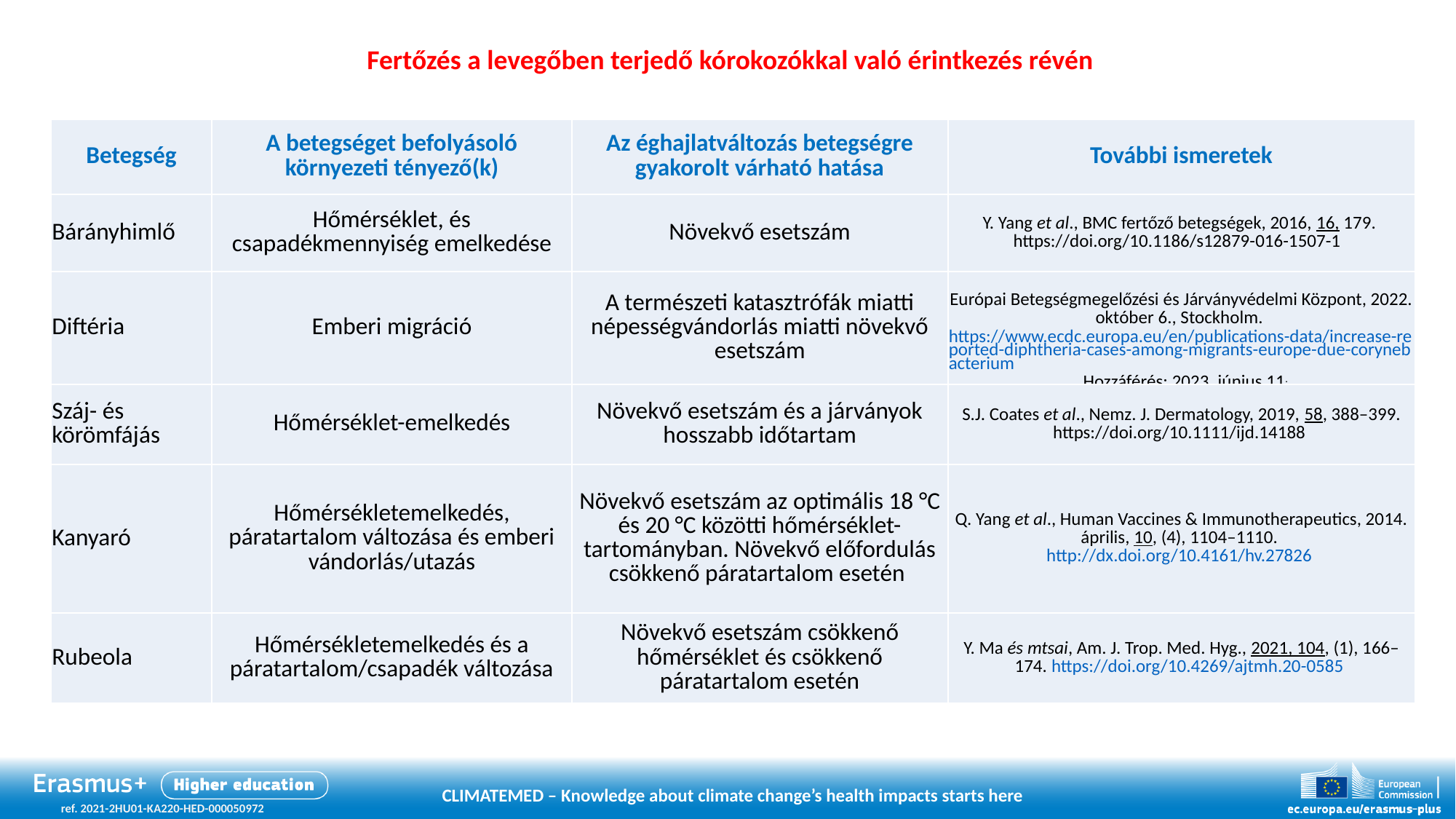

Fertőzés a levegőben terjedő kórokozókkal való érintkezés révén
| Betegség | A betegséget befolyásoló környezeti tényező(k) | Az éghajlatváltozás betegségre gyakorolt várható hatása | További ismeretek |
| --- | --- | --- | --- |
| Bárányhimlő | Hőmérséklet, és csapadékmennyiség emelkedése | Növekvő esetszám | Y. Yang et al., BMC fertőző betegségek, 2016, 16, 179. https://doi.org/10.1186/s12879-016-1507-1 |
| Diftéria | Emberi migráció | A természeti katasztrófák miatti népességvándorlás miatti növekvő esetszám | Európai Betegségmegelőzési és Járványvédelmi Központ, 2022. október 6., Stockholm. https://www.ecdc.europa.eu/en/publications-data/increase-reported-diphtheria-cases-among-migrants-europe-due-corynebacterium Hozzáférés: 2023. június 11. |
| Száj- és körömfájás | Hőmérséklet-emelkedés | Növekvő esetszám és a járványok hosszabb időtartam | S.J. Coates et al., Nemz. J. Dermatology, 2019, 58, 388–399. https://doi.org/10.1111/ijd.14188 |
| Kanyaró | Hőmérsékletemelkedés, páratartalom változása és emberi vándorlás/utazás | Növekvő esetszám az optimális 18 °C és 20 °C közötti hőmérséklet-tartományban. Növekvő előfordulás csökkenő páratartalom esetén | Q. Yang et al., Human Vaccines & Immunotherapeutics, 2014. április, 10, (4), 1104–1110. http://dx.doi.org/10.4161/hv.27826 |
| Rubeola | Hőmérsékletemelkedés és a páratartalom/csapadék változása | Növekvő esetszám csökkenő hőmérséklet és csökkenő páratartalom esetén | Y. Ma és mtsai, Am. J. Trop. Med. Hyg., 2021, 104, (1), 166–174. https://doi.org/10.4269/ajtmh.20-0585 |